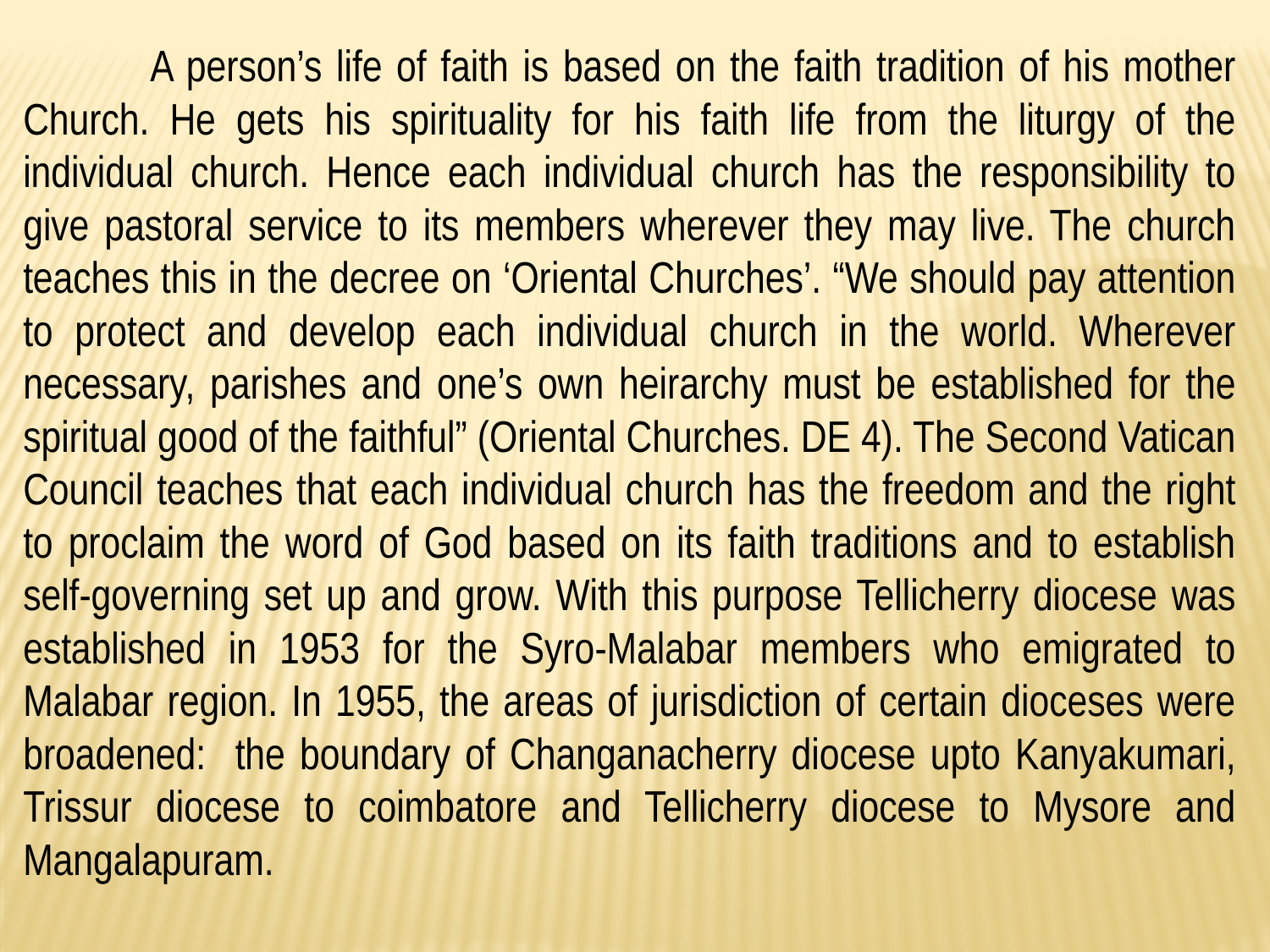

A person’s life of faith is based on the faith tradition of his mother Church. He gets his spirituality for his faith life from the liturgy of the individual church. Hence each individual church has the responsibility to give pastoral service to its members wherever they may live. The church teaches this in the decree on ‘Oriental Churches’. “We should pay attention to protect and develop each individual church in the world. Wherever necessary, parishes and one’s own heirarchy must be established for the spiritual good of the faithful” (Oriental Churches. DE 4). The Second Vatican Council teaches that each individual church has the freedom and the right to proclaim the word of God based on its faith traditions and to establish self-governing set up and grow. With this purpose Tellicherry diocese was established in 1953 for the Syro-Malabar members who emigrated to Malabar region. In 1955, the areas of jurisdiction of certain dioceses were broadened:  the boundary of Changanacherry diocese upto Kanyakumari, Trissur diocese to coimbatore and Tellicherry diocese to Mysore and Mangalapuram.